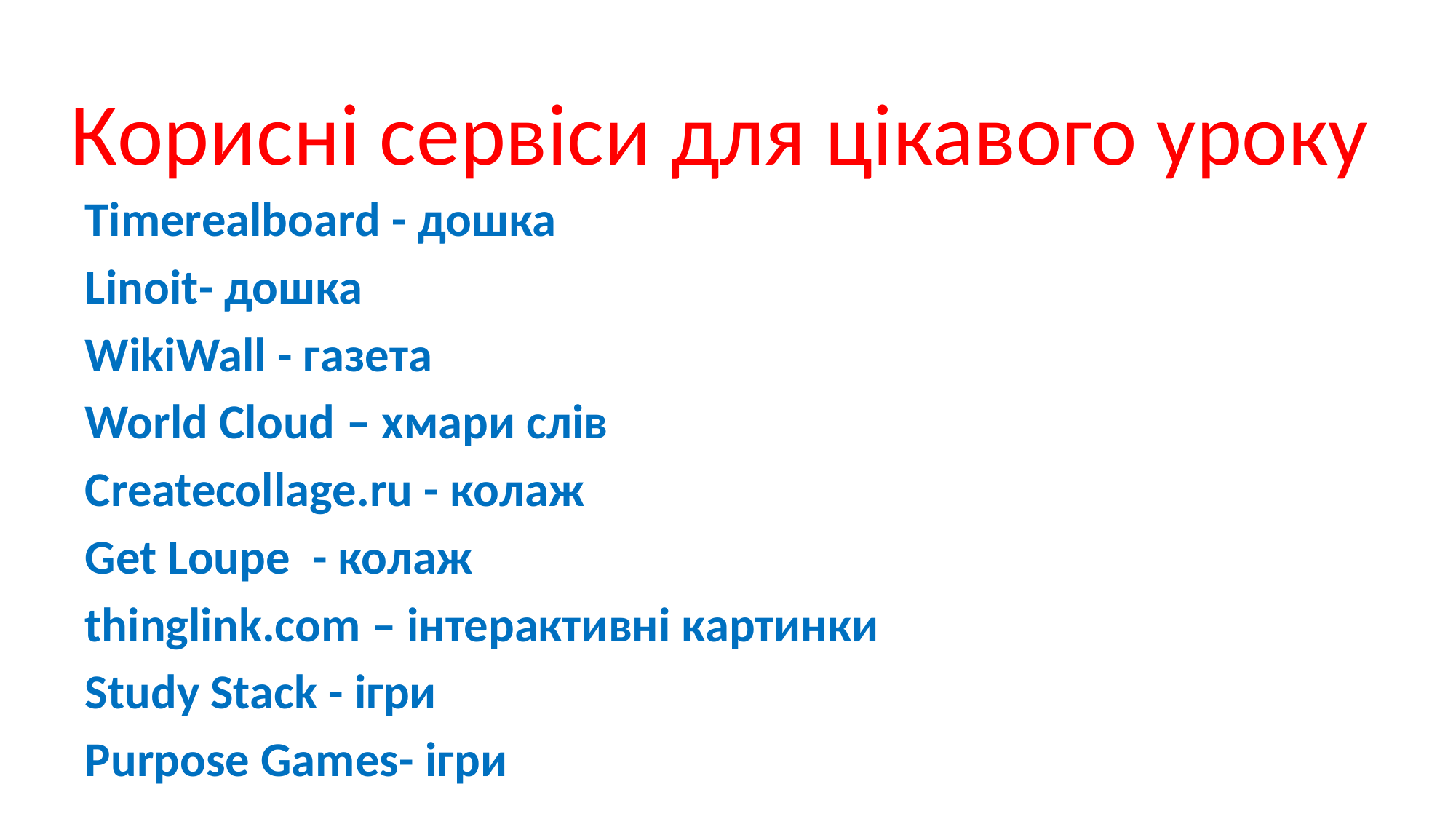

# Корисні сервіси для цікавого уроку
Timerealboard - дошка
Linoit- дошка
WikiWall - газета
World Cloud – хмари слів
Createcollage.ru - колаж
Get Loupe  - колаж
thinglink.com – інтерактивні картинки
Study Stack - ігри
Purpose Games- ігри